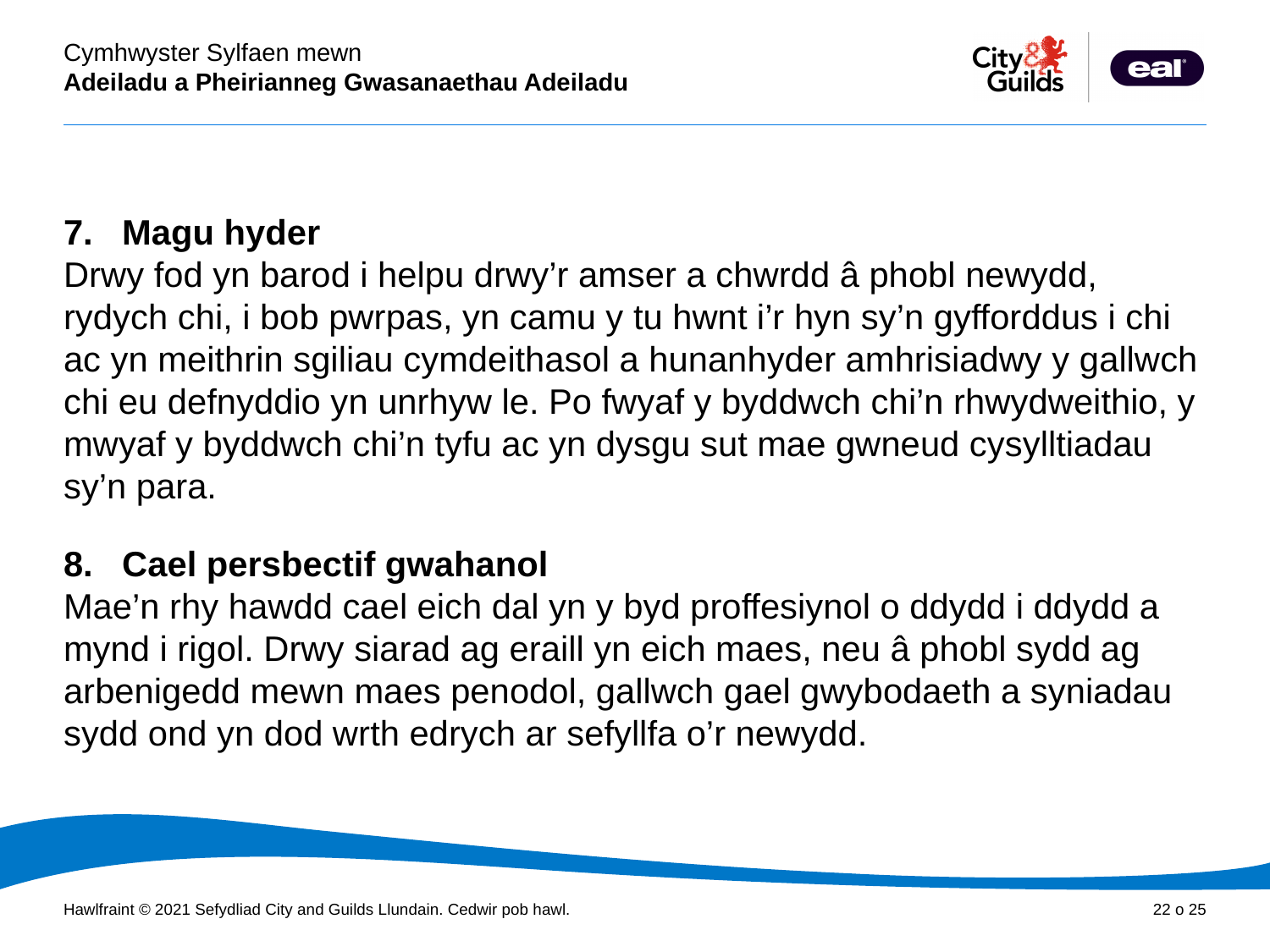

7.   Magu hyder
Drwy fod yn barod i helpu drwy’r amser a chwrdd â phobl newydd, rydych chi, i bob pwrpas, yn camu y tu hwnt i’r hyn sy’n gyfforddus i chi ac yn meithrin sgiliau cymdeithasol a hunanhyder amhrisiadwy y gallwch chi eu defnyddio yn unrhyw le. Po fwyaf y byddwch chi’n rhwydweithio, y mwyaf y byddwch chi’n tyfu ac yn dysgu sut mae gwneud cysylltiadau sy’n para.
8.   Cael persbectif gwahanol
Mae’n rhy hawdd cael eich dal yn y byd proffesiynol o ddydd i ddydd a mynd i rigol. Drwy siarad ag eraill yn eich maes, neu â phobl sydd ag arbenigedd mewn maes penodol, gallwch gael gwybodaeth a syniadau sydd ond yn dod wrth edrych ar sefyllfa o’r newydd.